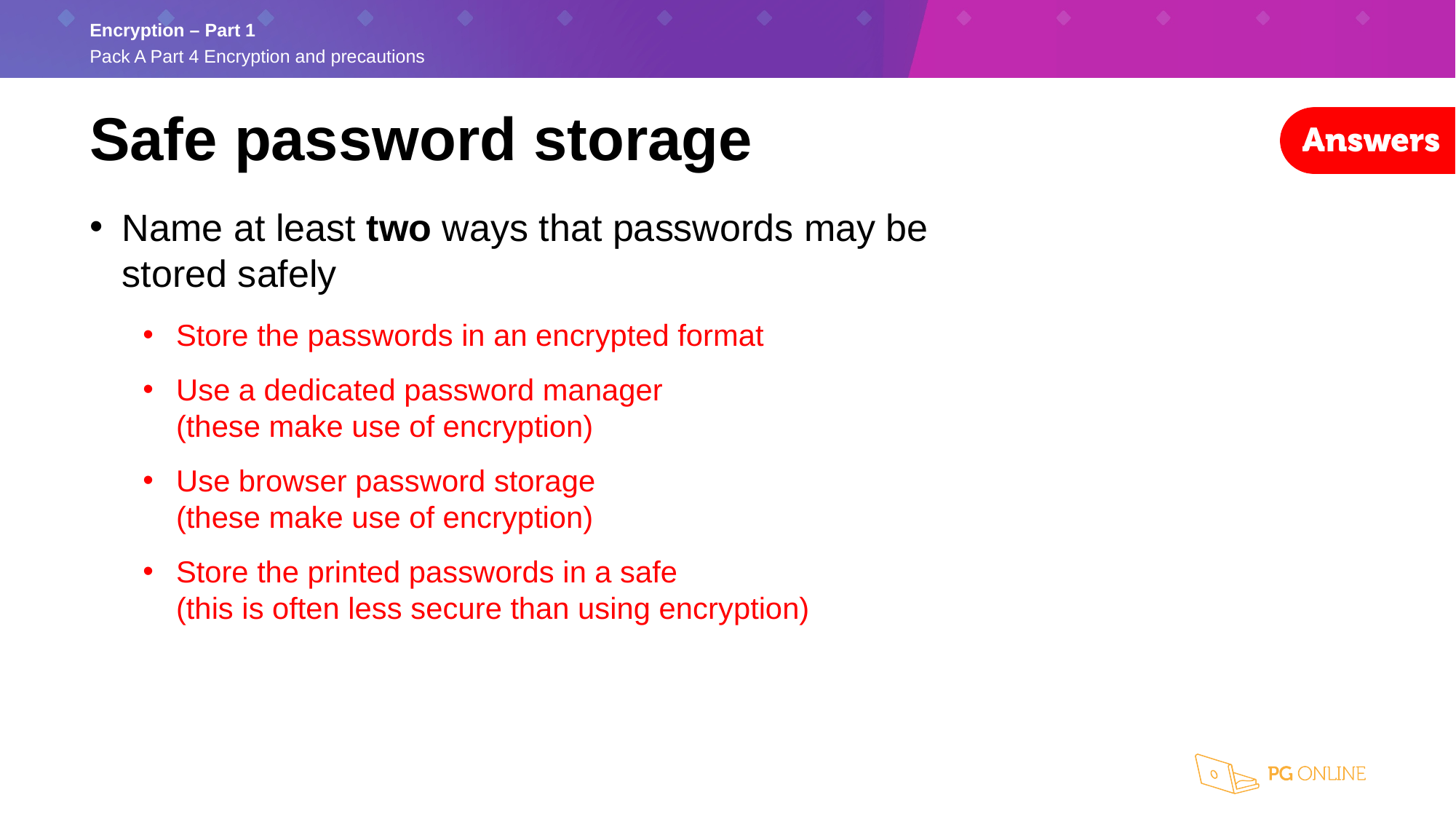

Safe password storage
Name at least two ways that passwords may be stored safely
Store the passwords in an encrypted format
Use a dedicated password manager
(these make use of encryption)
Use browser password storage
(these make use of encryption)
Store the printed passwords in a safe
(this is often less secure than using encryption)